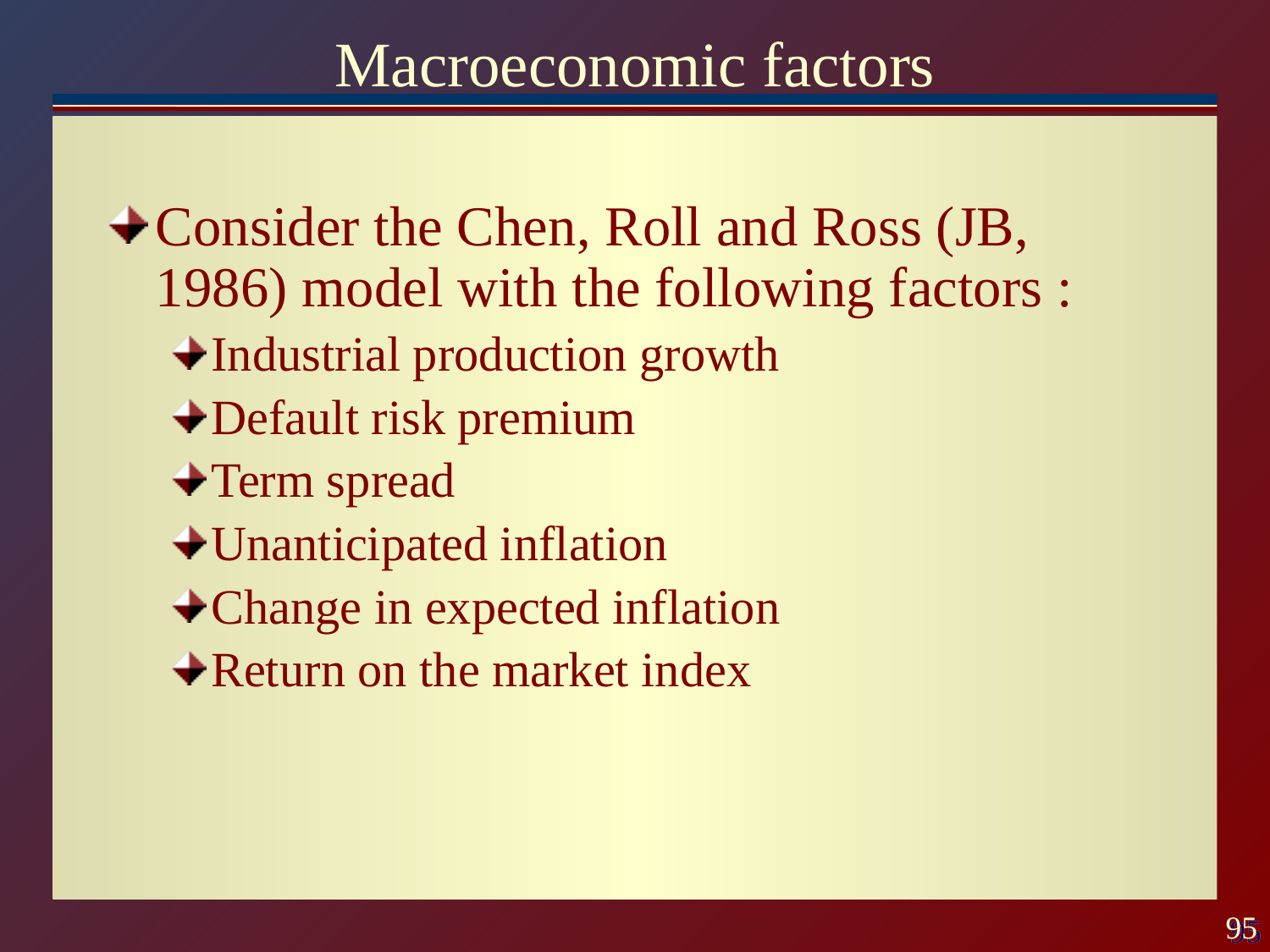

# Macroeconomic factors
Consider the Chen, Roll and Ross (JB, 1986) model with the following factors :
Industrial production growth
Default risk premium
Term spread
Unanticipated inflation
Change in expected inflation
Return on the market index